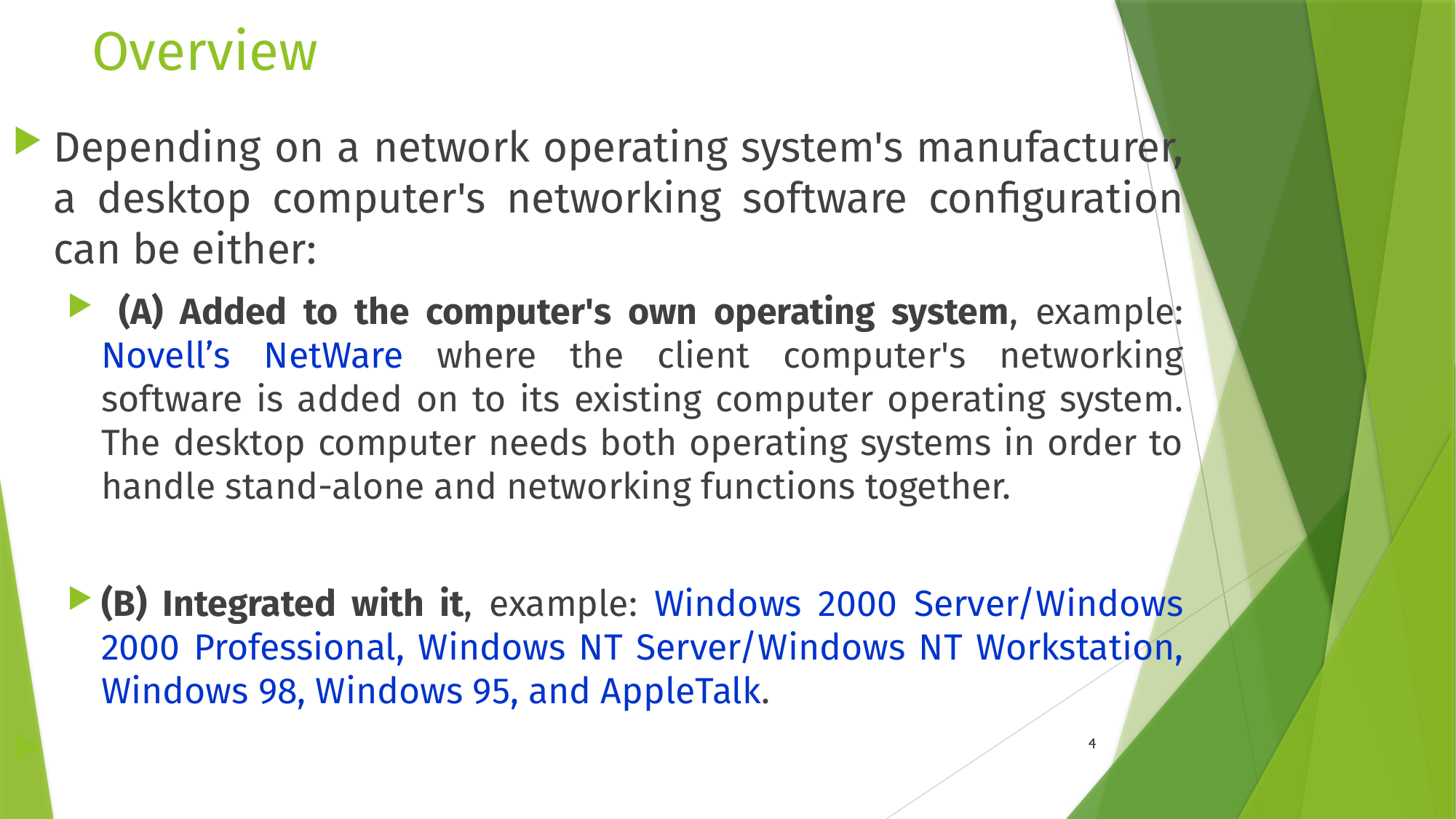

# Overview
Depending on a network operating system's manufacturer, a desktop computer's networking software configuration can be either:
 (A) Added to the computer's own operating system, example: Novell’s NetWare where the client computer's networking software is added on to its existing computer operating system. The desktop computer needs both operating systems in order to handle stand-alone and networking functions together.

(B) Integrated with it, example: Windows 2000 Server/Windows 2000 Professional, Windows NT Server/Windows NT Workstation, Windows 98, Windows 95, and AppleTalk.

4